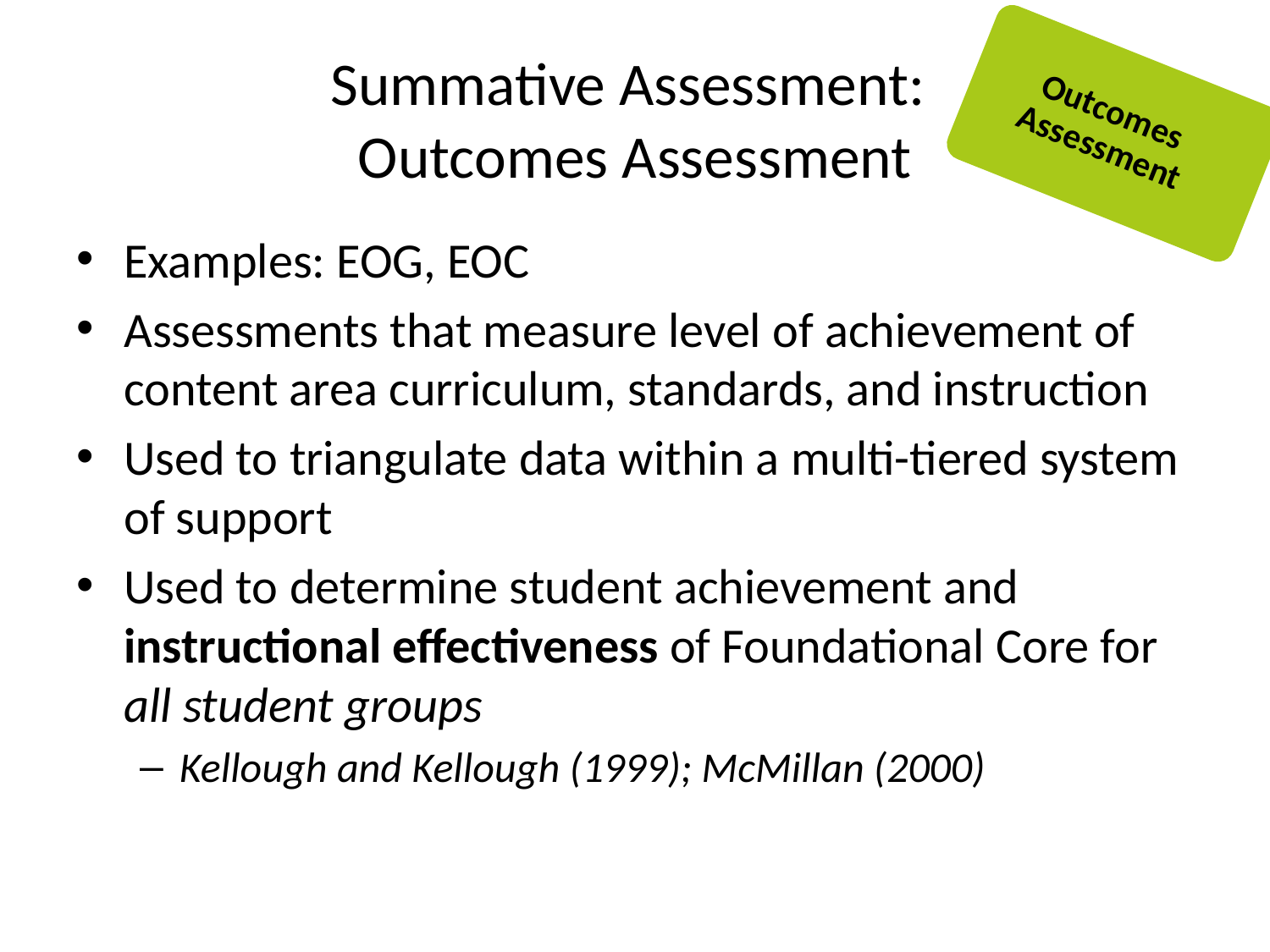

# Summative Assessment: Outcomes Assessment

Outcomes Assessment
Examples: EOG, EOC
Assessments that measure level of achievement of content area curriculum, standards, and instruction
Used to triangulate data within a multi-tiered system of support
Used to determine student achievement and instructional effectiveness of Foundational Core for all student groups
Kellough and Kellough (1999); McMillan (2000)